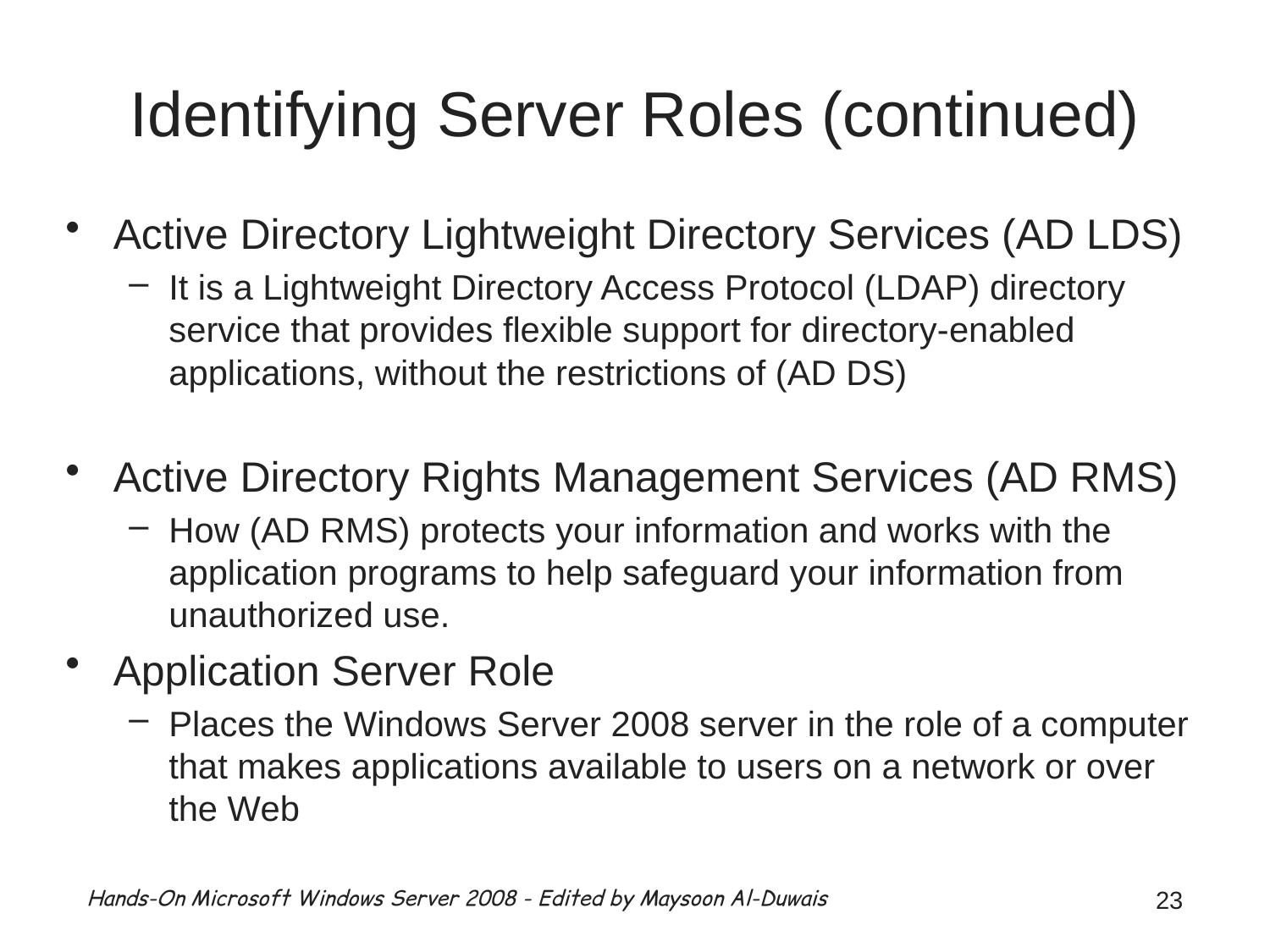

# Identifying Server Roles (continued)
Active Directory Lightweight Directory Services (AD LDS)
It is a Lightweight Directory Access Protocol (LDAP) directory service that provides flexible support for directory-enabled applications, without the restrictions of (AD DS)

Active Directory Rights Management Services (AD RMS)
How (AD RMS) protects your information and works with the application programs to help safeguard your information from unauthorized use.
Application Server Role
Places the Windows Server 2008 server in the role of a computer that makes applications available to users on a network or over the Web
Hands-On Microsoft Windows Server 2008 - Edited by Maysoon Al-Duwais
23